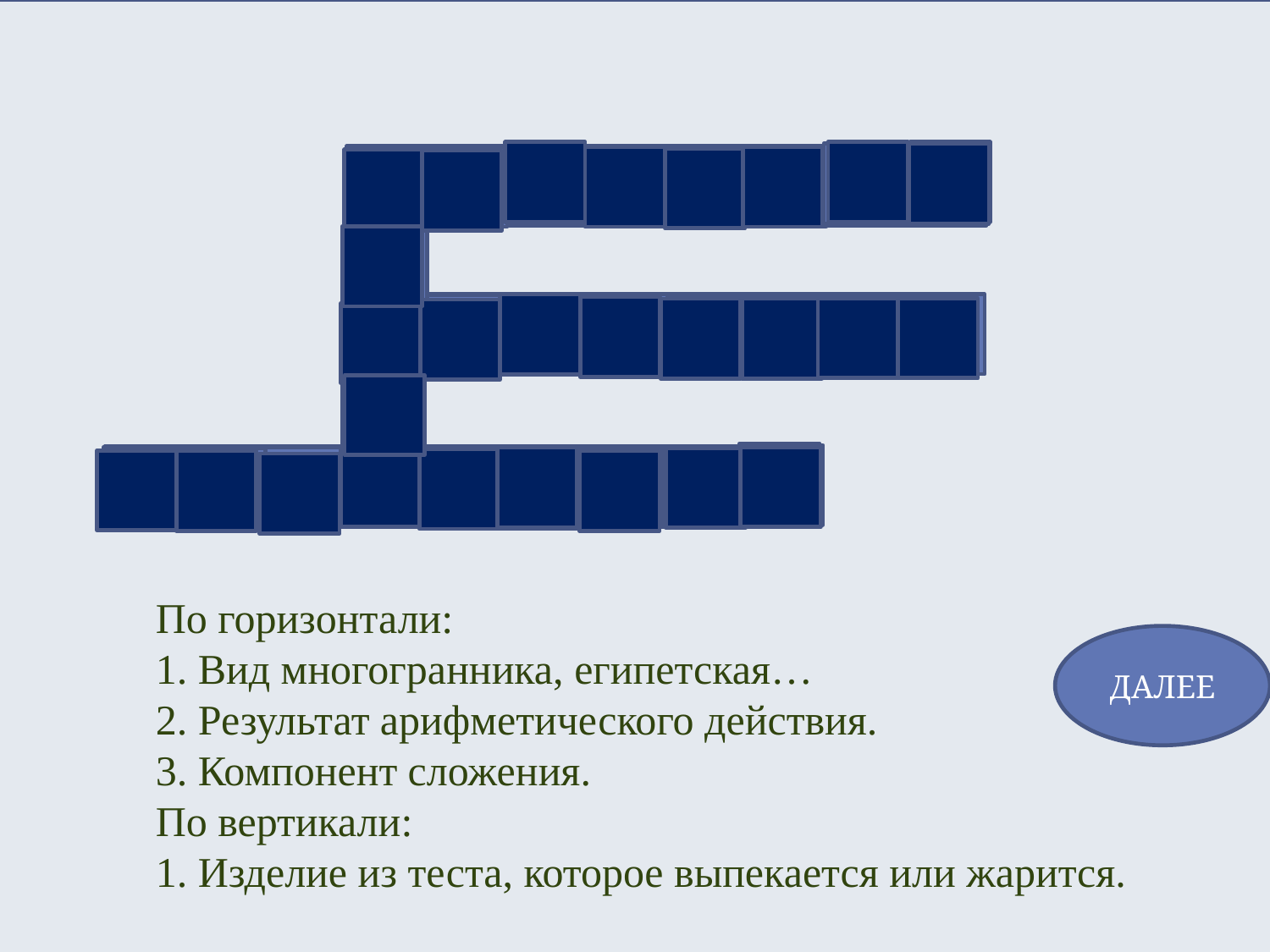

#

А
М
И
И
И
Р

Д
И
П
М
И
И
Р
Р
А
А
П
М
М
И
И
И
Р
И
Д
А

П
И
А
М
М
И

О

И
И
Р
П
М
И
А
И
З
Р
З
Н
А
Н
О
М
С
И
Т
Т
Ь
Ь

Р
А
О
С

О
О

О
Е
С
Л
А
Г
А
Е
М
О
Е

П
М
И
И
Р
А
А
Г
М
И
М
О

С
Л
А
Е

По горизонтали:
1. Вид многогранника, египетская…
2. Результат арифметического действия.
3. Компонент сложения.
По вертикали:
1. Изделие из теста, которое выпекается или жарится.
ДАЛЕЕ